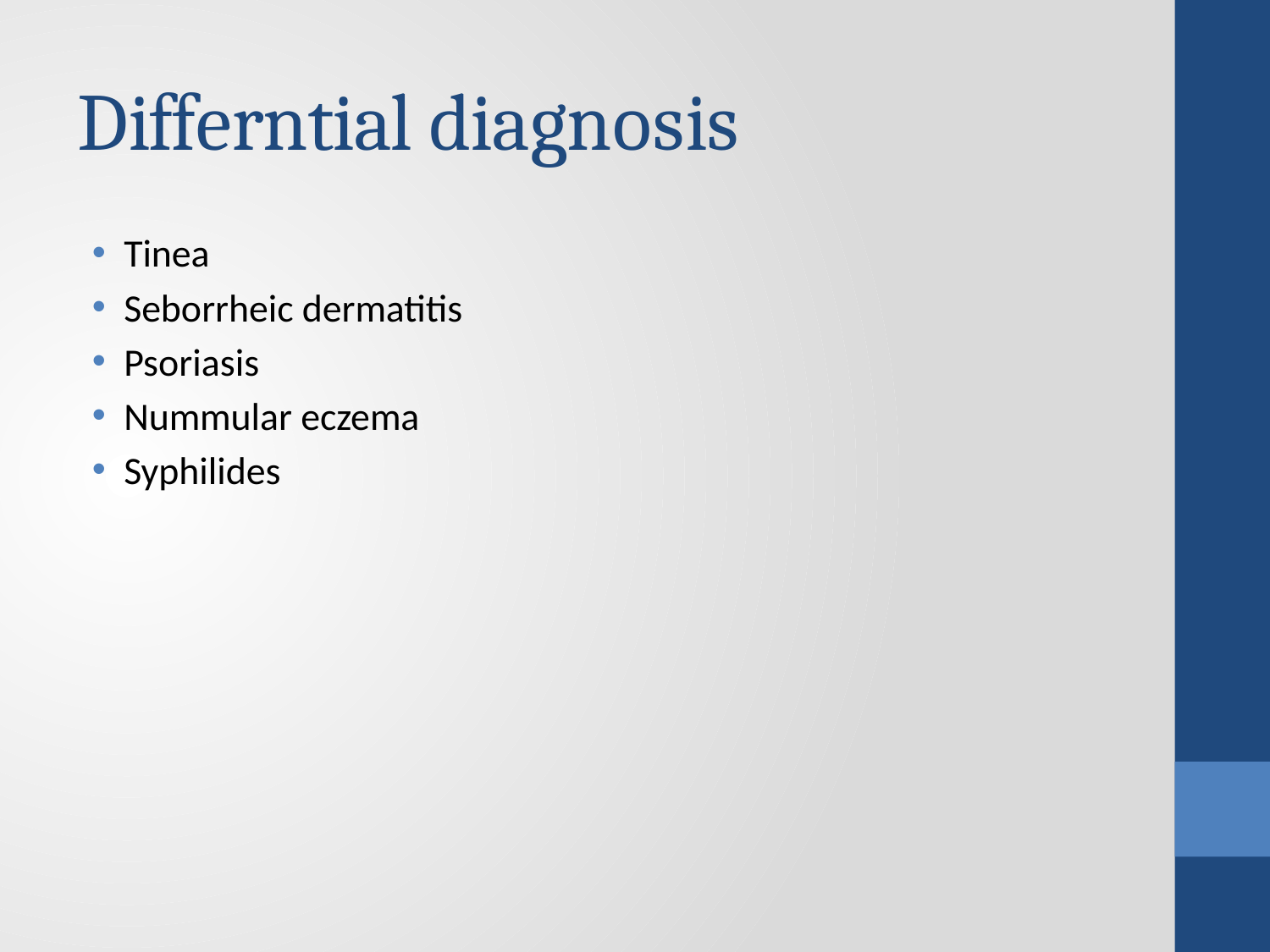

# Differntial diagnosis
Tinea
Seborrheic dermatitis
Psoriasis
Nummular eczema
Syphilides